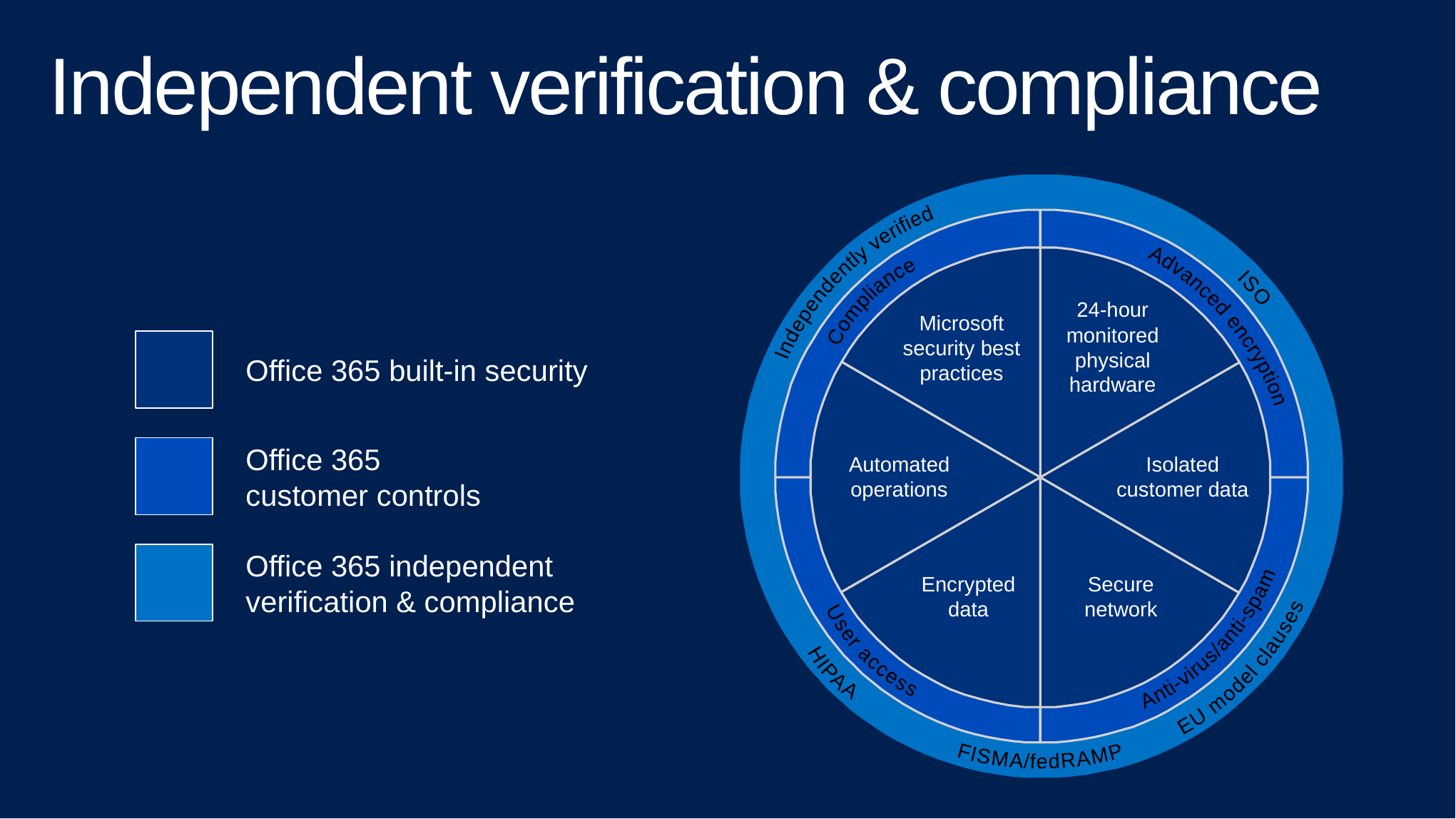

# Independent verification & compliance

Independently verified
ISO
EU model clauses
HIPAA
FISMA/fedRAMP

Compliance
Advanced encryption
User access

Anti-virus/anti-spam

24-hour monitored physical hardware
Microsoft security best practices

Automated operations
Isolated customer data

Encrypted data
Secure network

Office 365 built-in security

Office 365
customer controls

Office 365 independent verification & compliance